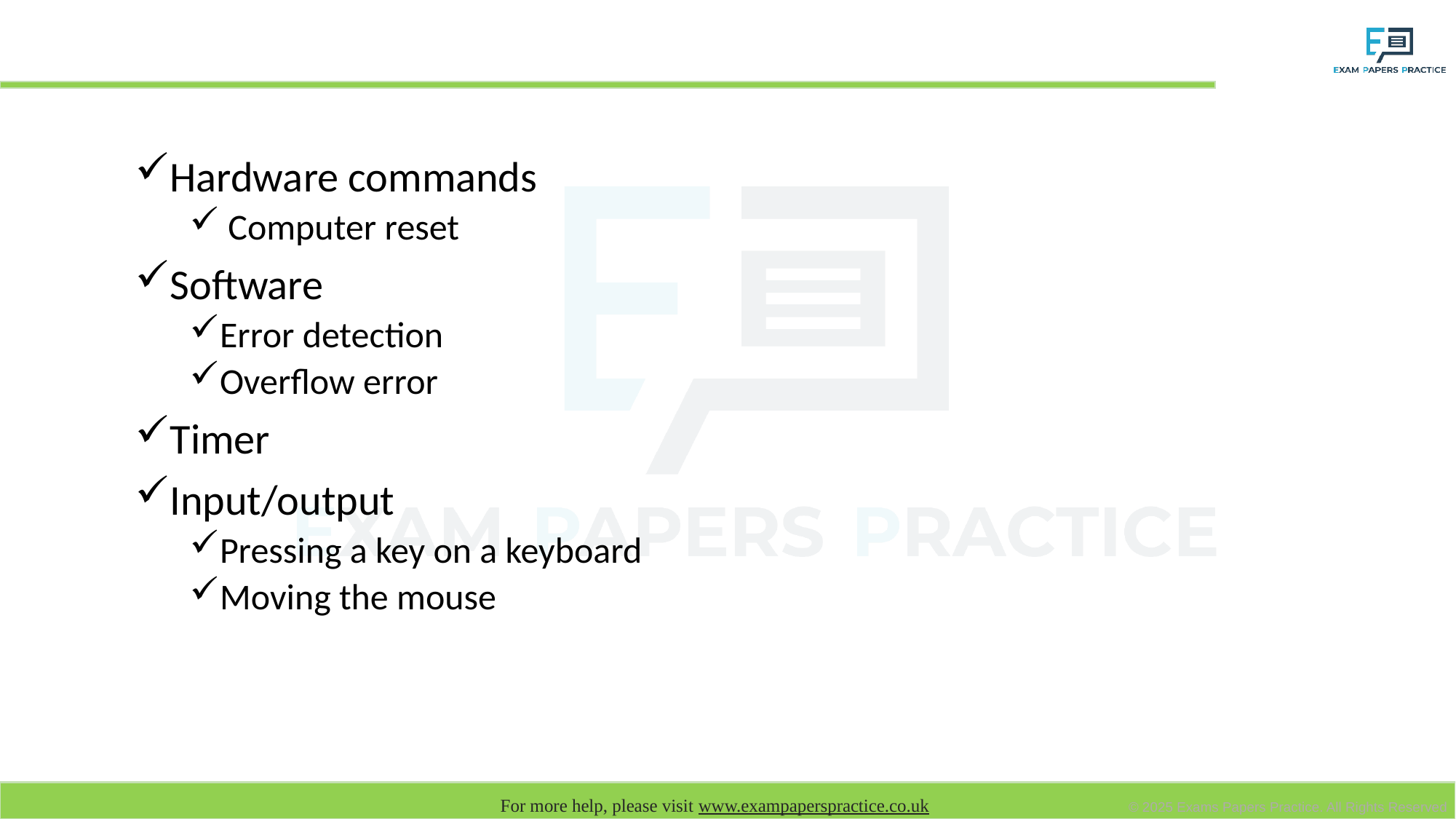

# Examples of interrupts
Hardware commands
 Computer reset
Software
Error detection
Overflow error
Timer
Input/output
Pressing a key on a keyboard
Moving the mouse